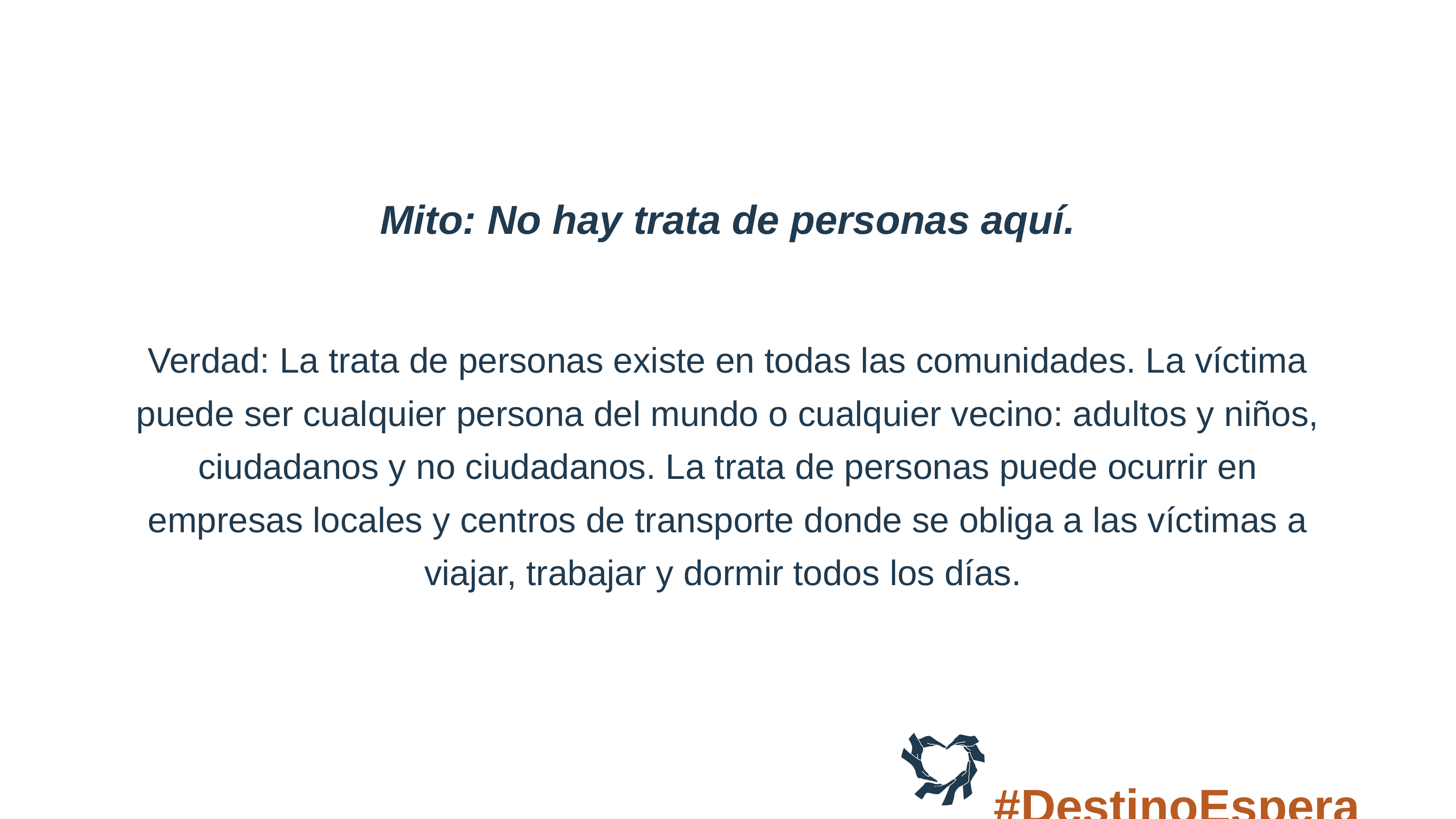

Mito: No hay trata de personas aquí.
Verdad: La trata de personas existe en todas las comunidades. La víctima puede ser cualquier persona del mundo o cualquier vecino: adultos y niños, ciudadanos y no ciudadanos. La trata de personas puede ocurrir en empresas locales y centros de transporte donde se obliga a las víctimas a viajar, trabajar y dormir todos los días.

#DestinoEsperanza